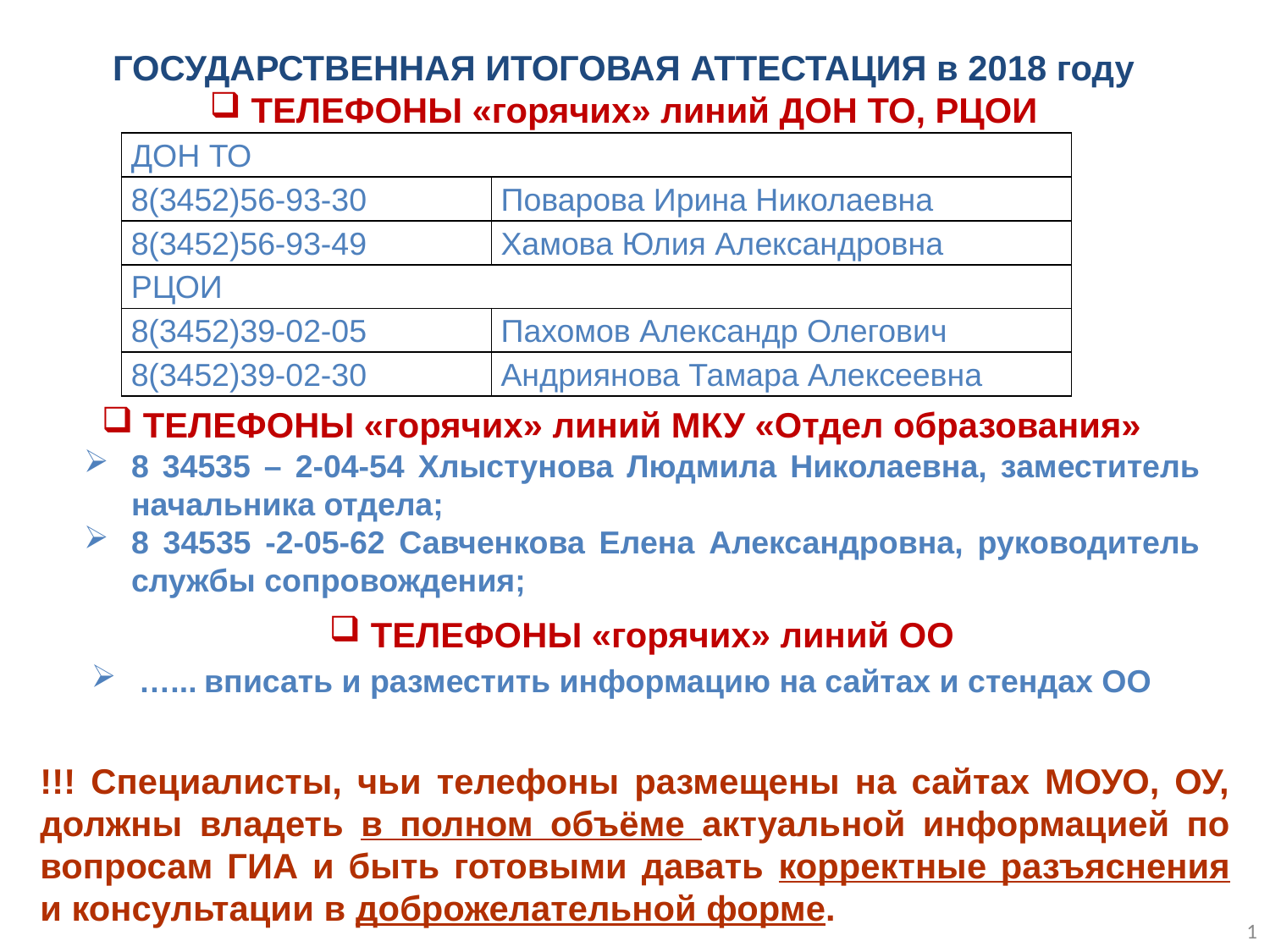

ГОСУДАРСТВЕННАЯ ИТОГОВАЯ АТТЕСТАЦИЯ в 2018 году
 ТЕЛЕФОНЫ «горячих» линий ДОН ТО, РЦОИ

| ДОН ТО |  |
| --- | --- |
| 8(3452)56-93-30 | Поварова Ирина Николаевна |
| 8(3452)56-93-49 | Хамова Юлия Александровна |
| РЦОИ |  |
| 8(3452)39-02-05 | Пахомов Александр Олегович |
| 8(3452)39-02-30 | Андриянова Тамара Алексеевна |
 ТЕЛЕФОНЫ «горячих» линий МКУ «Отдел образования»
8 34535 – 2-04-54 Хлыстунова Людмила Николаевна, заместитель начальника отдела;
8 34535 -2-05-62 Савченкова Елена Александровна, руководитель службы сопровождения;
 ТЕЛЕФОНЫ «горячих» линий ОО
…... вписать и разместить информацию на сайтах и стендах ОО
!!! Специалисты, чьи телефоны размещены на сайтах МОУО, ОУ, должны владеть в полном объёме актуальной информацией по вопросам ГИА и быть готовыми давать корректные разъяснения и консультации в доброжелательной форме.
1